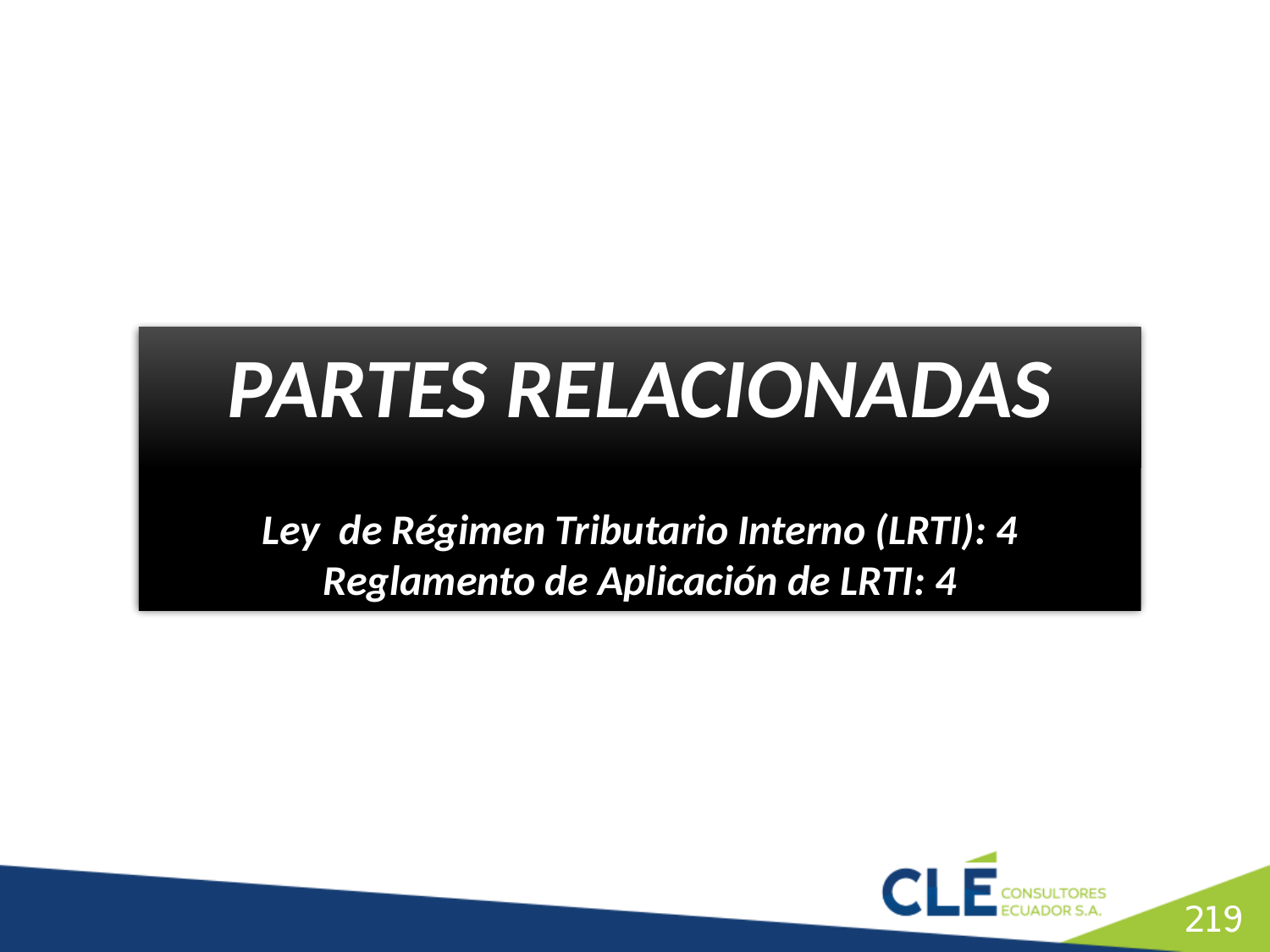

PARTES RELACIONADAS

Ley  de Régimen Tributario Interno (LRTI): 4
Reglamento de Aplicación de LRTI: 4
219